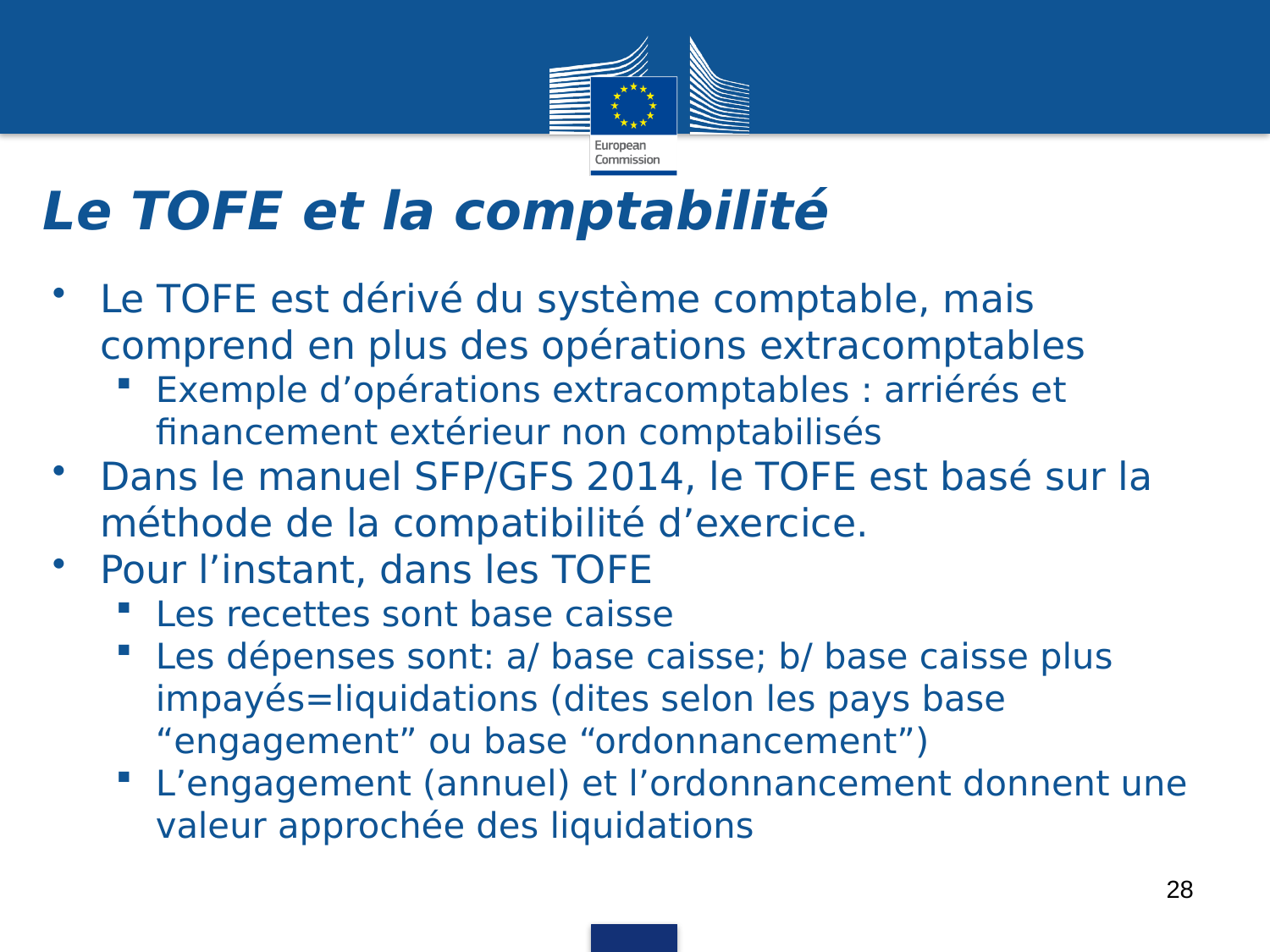

# Le TOFE et la comptabilité
Le TOFE est dérivé du système comptable, mais comprend en plus des opérations extracomptables
Exemple d’opérations extracomptables : arriérés et financement extérieur non comptabilisés
Dans le manuel SFP/GFS 2014, le TOFE est basé sur la méthode de la compatibilité d’exercice.
Pour l’instant, dans les TOFE
Les recettes sont base caisse
Les dépenses sont: a/ base caisse; b/ base caisse plus impayés=liquidations (dites selon les pays base “engagement” ou base “ordonnancement”)
L’engagement (annuel) et l’ordonnancement donnent une valeur approchée des liquidations
28